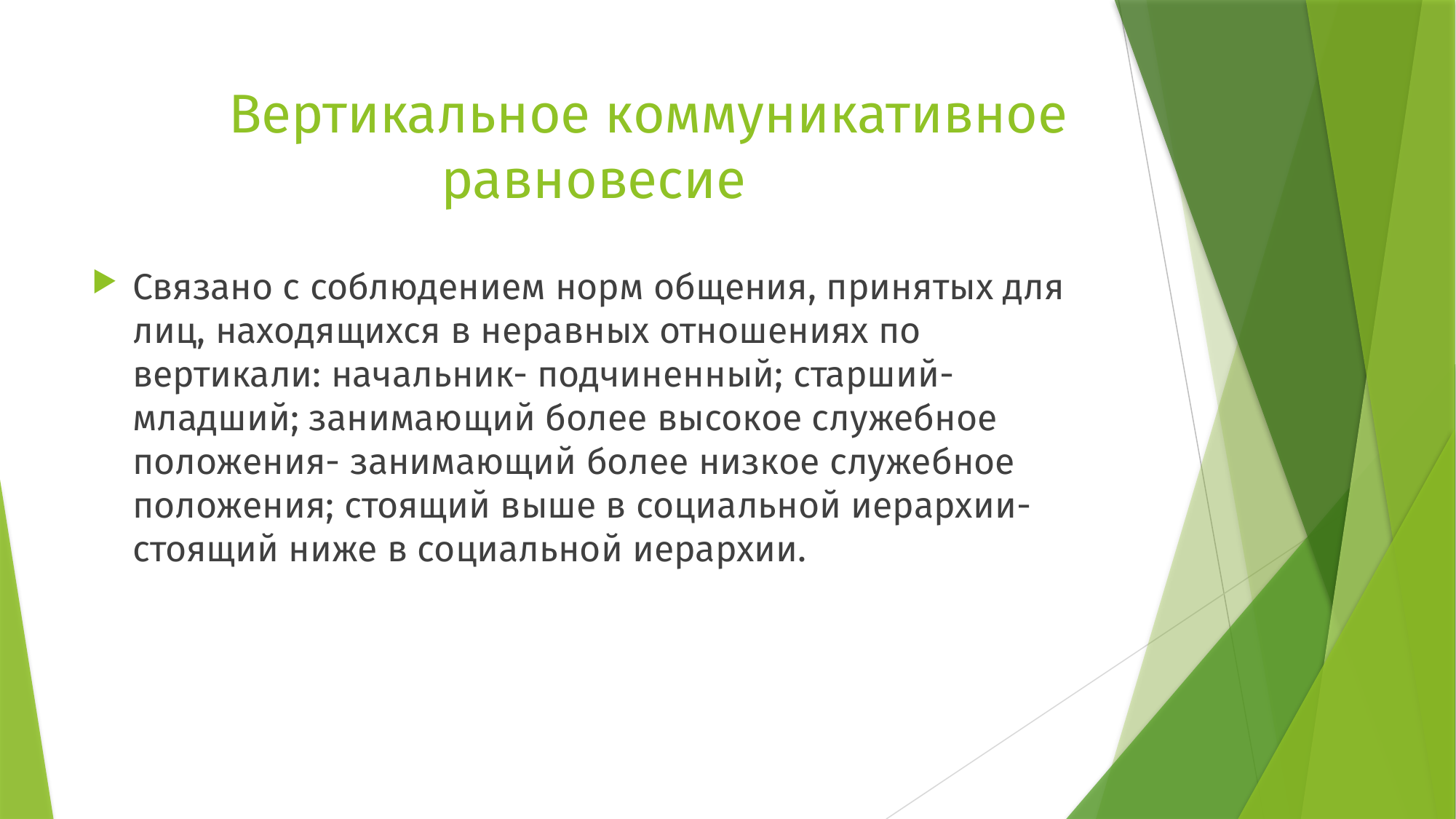

# Вертикальное коммуникативное равновесие
Связано с соблюдением норм общения, принятых для лиц, находящихся в неравных отношениях по вертикали: начальник- подчиненный; старший- младший; занимающий более высокое служебное положения- занимающий более низкое служебное положения; стоящий выше в социальной иерархии- стоящий ниже в социальной иерархии.